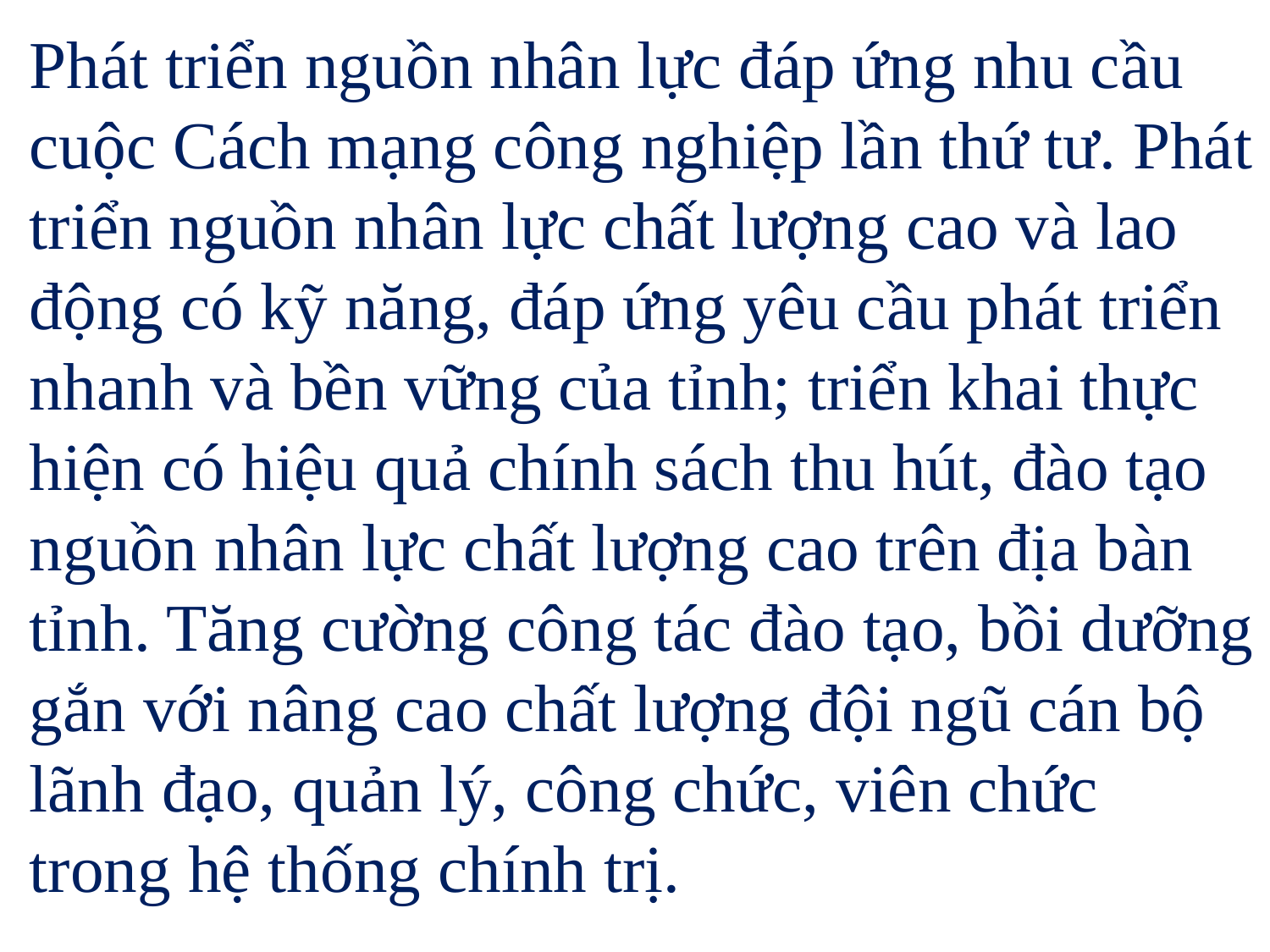

Phát triển nguồn nhân lực đáp ứng nhu cầu cuộc Cách mạng công nghiệp lần thứ tư. Phát triển nguồn nhân lực chất lượng cao và lao động có kỹ năng, đáp ứng yêu cầu phát triển nhanh và bền vững của tỉnh; triển khai thực hiện có hiệu quả chính sách thu hút, đào tạo nguồn nhân lực chất lượng cao trên địa bàn tỉnh. Tăng cường công tác đào tạo, bồi dưỡng gắn với nâng cao chất lượng đội ngũ cán bộ lãnh đạo, quản lý, công chức, viên chức trong hệ thống chính trị.